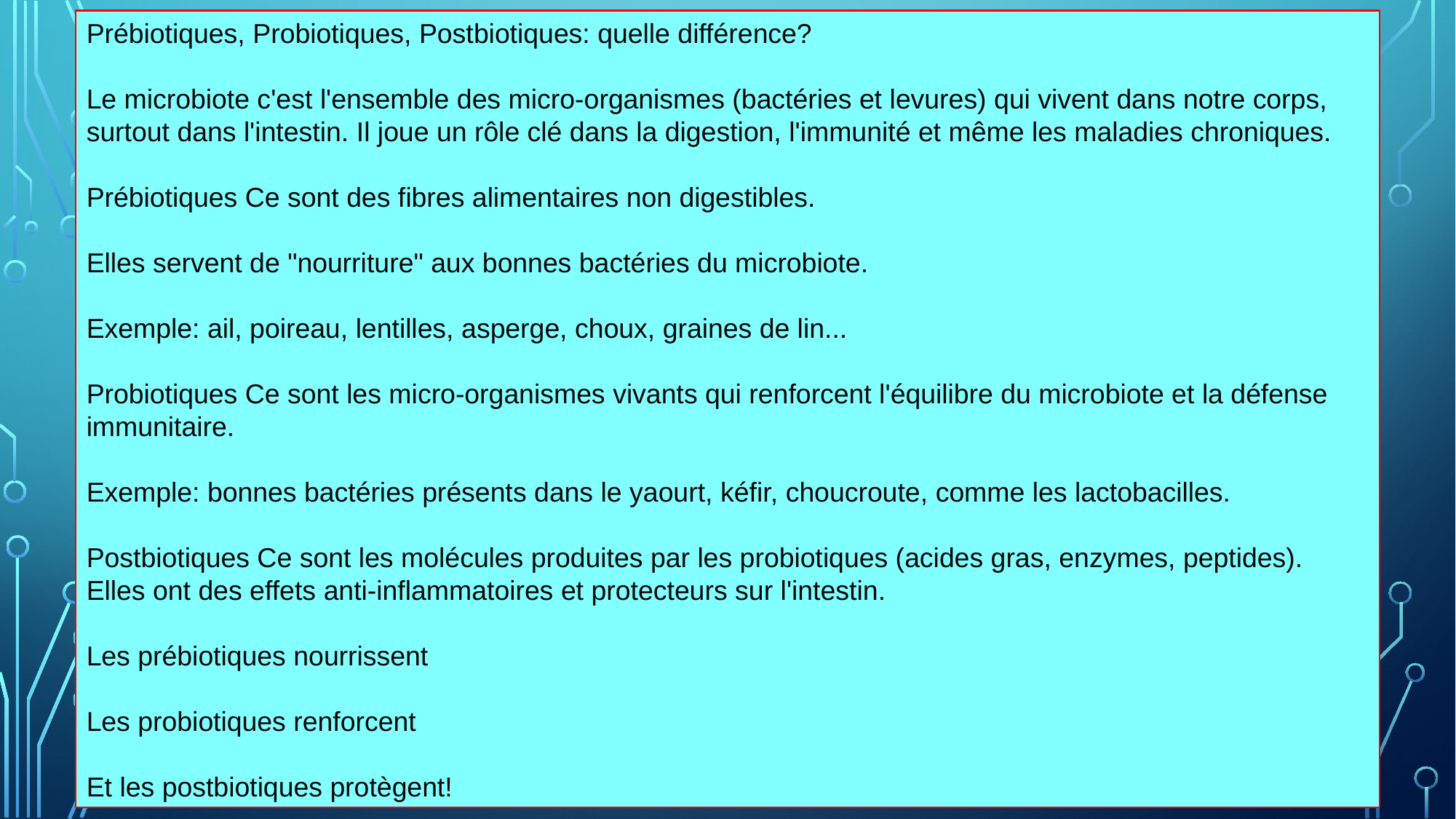

Prébiotiques, Probiotiques, Postbiotiques: quelle différence?
Le microbiote c'est l'ensemble des micro-organismes (bactéries et levures) qui vivent dans notre corps, surtout dans l'intestin. Il joue un rôle clé dans la digestion, l'immunité et même les maladies chroniques.
Prébiotiques Ce sont des fibres alimentaires non digestibles.
Elles servent de "nourriture" aux bonnes bactéries du microbiote.
Exemple: ail, poireau, lentilles, asperge, choux, graines de lin...
Probiotiques Ce sont les micro-organismes vivants qui renforcent l'équilibre du microbiote et la défense immunitaire.
Exemple: bonnes bactéries présents dans le yaourt, kéfir, choucroute, comme les lactobacilles.
Postbiotiques Ce sont les molécules produites par les probiotiques (acides gras, enzymes, peptides). Elles ont des effets anti-inflammatoires et protecteurs sur l'intestin.
Les prébiotiques nourrissent
Les probiotiques renforcent
Et les postbiotiques protègent!